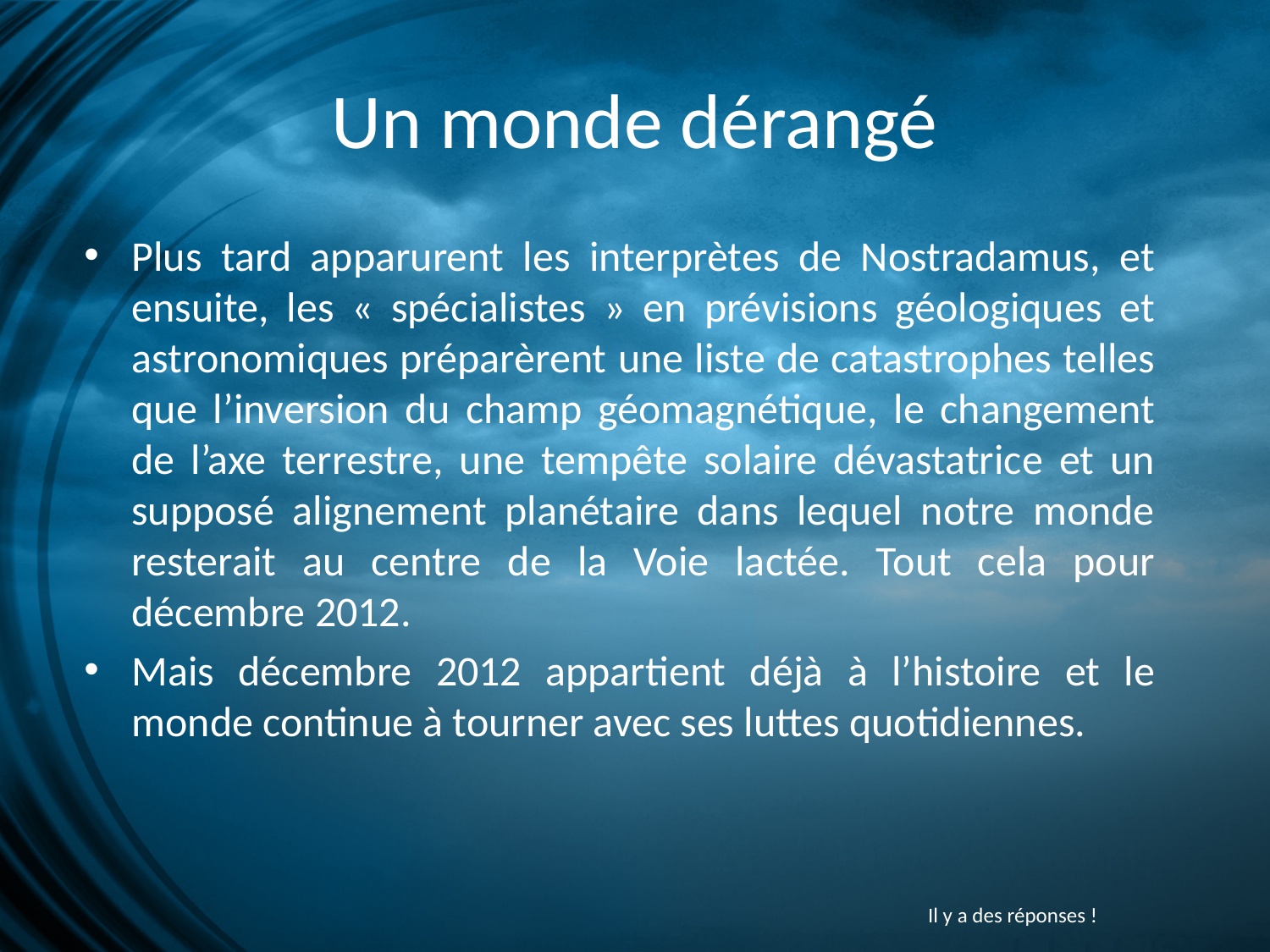

# Un monde dérangé
Plus tard apparurent les interprètes de Nostradamus, et ensuite, les « spécialistes » en prévisions géologiques et astronomiques préparèrent une liste de catastrophes telles que l’inversion du champ géomagnétique, le changement de l’axe terrestre, une tempête solaire dévastatrice et un supposé alignement planétaire dans lequel notre monde resterait au centre de la Voie lactée. Tout cela pour décembre 2012.
Mais décembre 2012 appartient déjà à l’histoire et le monde continue à tourner avec ses luttes quotidiennes.
Il y a des réponses !